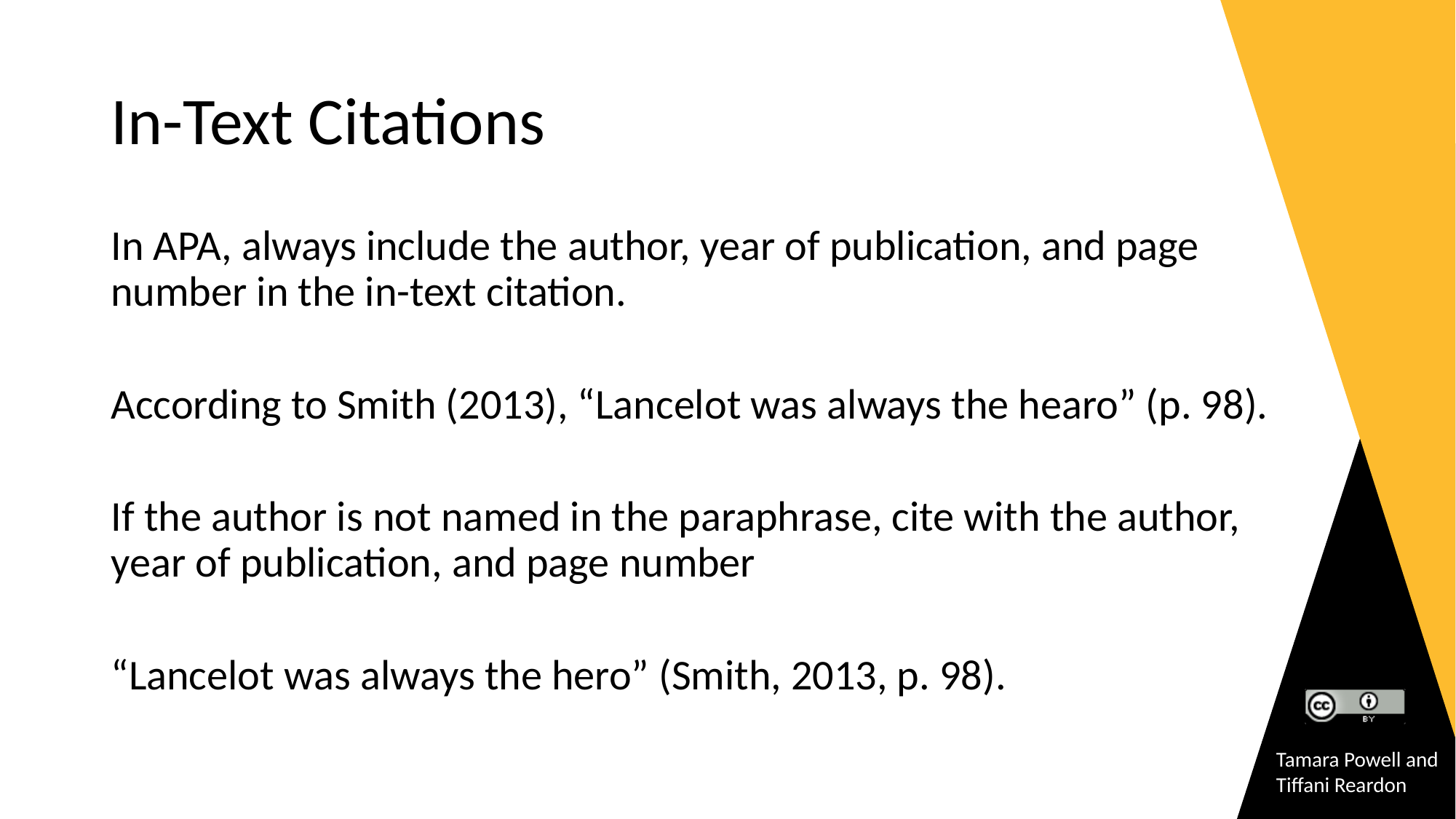

# In-Text Citations
In APA, always include the author, year of publication, and page number in the in-text citation.

According to Smith (2013), “Lancelot was always the hearo” (p. 98).

If the author is not named in the paraphrase, cite with the author, year of publication, and page number

“Lancelot was always the hero” (Smith, 2013, p. 98).